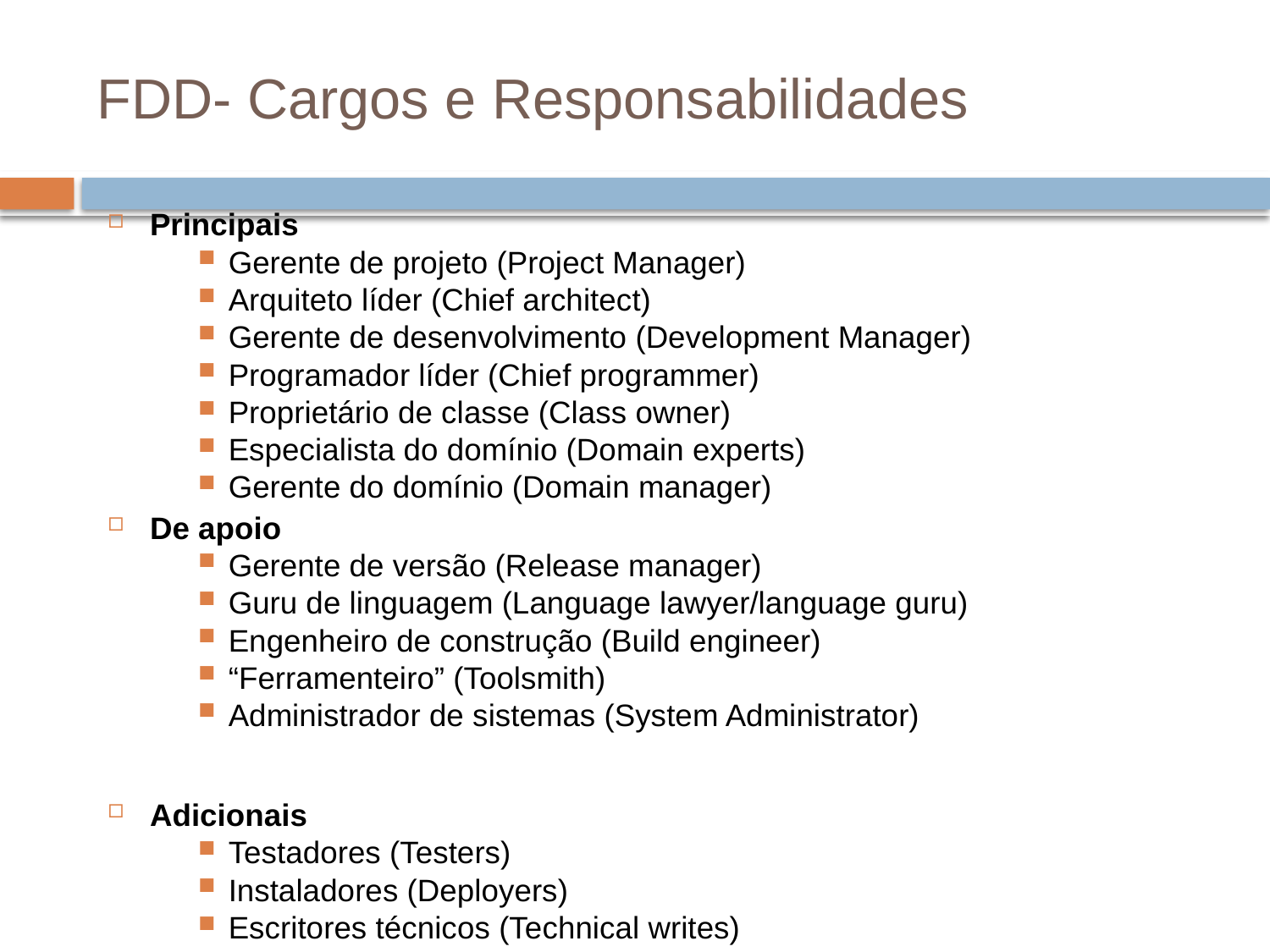

# FDD- Cargos e Responsabilidades
Principais
Gerente de projeto (Project Manager)
Arquiteto líder (Chief architect)
Gerente de desenvolvimento (Development Manager)
Programador líder (Chief programmer)
Proprietário de classe (Class owner)
Especialista do domínio (Domain experts)
Gerente do domínio (Domain manager)
De apoio
Gerente de versão (Release manager)
Guru de linguagem (Language lawyer/language guru)
Engenheiro de construção (Build engineer)
“Ferramenteiro” (Toolsmith)
Administrador de sistemas (System Administrator)

Adicionais
Testadores (Testers)
Instaladores (Deployers)
Escritores técnicos (Technical writes)